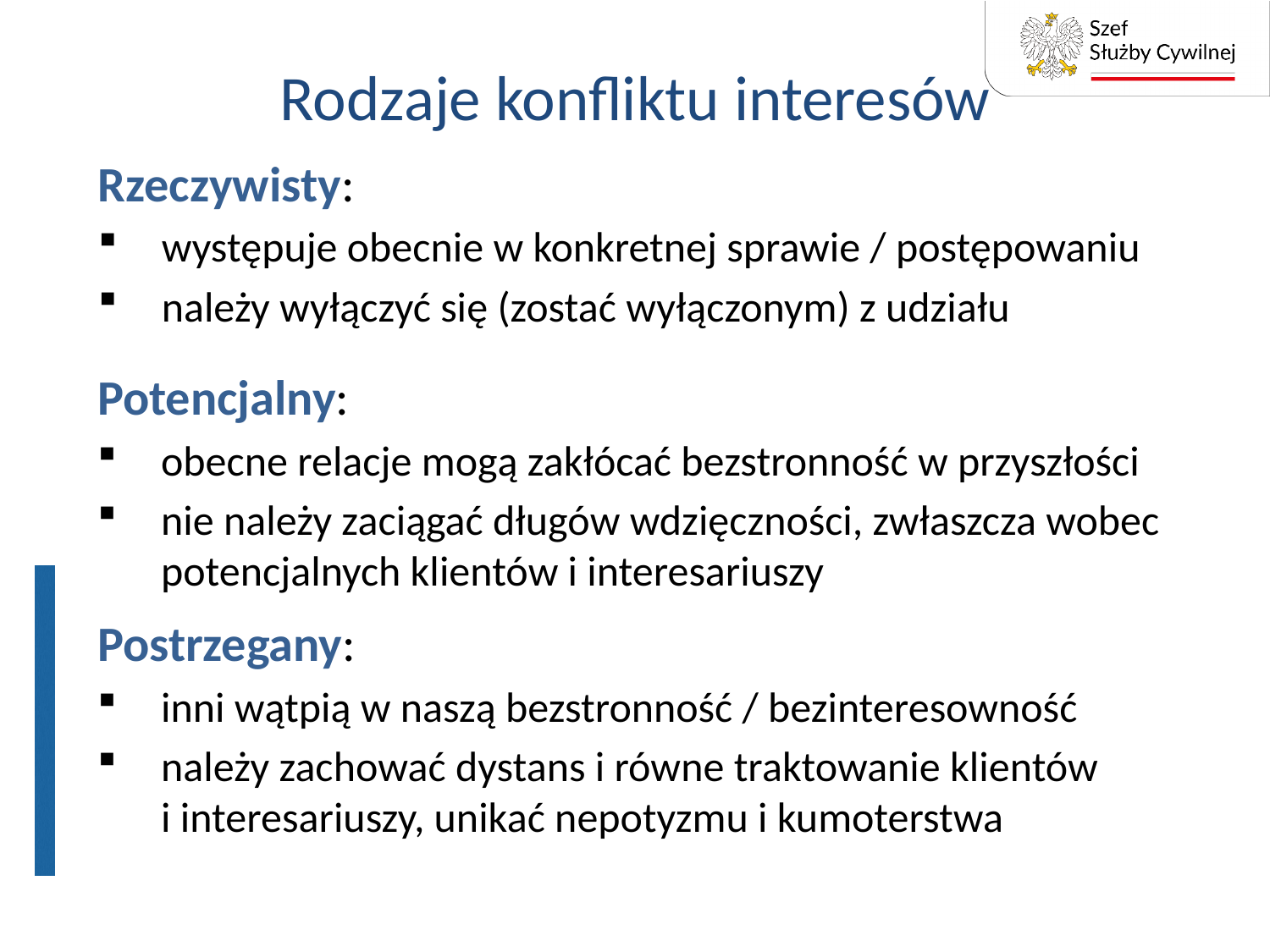

# Rodzaje konfliktu interesów
Rzeczywisty:
występuje obecnie w konkretnej sprawie / postępowaniu
należy wyłączyć się (zostać wyłączonym) z udziału
Potencjalny:
obecne relacje mogą zakłócać bezstronność w przyszłości
nie należy zaciągać długów wdzięczności, zwłaszcza wobec potencjalnych klientów i interesariuszy
Postrzegany:
inni wątpią w naszą bezstronność / bezinteresowność
należy zachować dystans i równe traktowanie klientów        i interesariuszy, unikać nepotyzmu i kumoterstwa